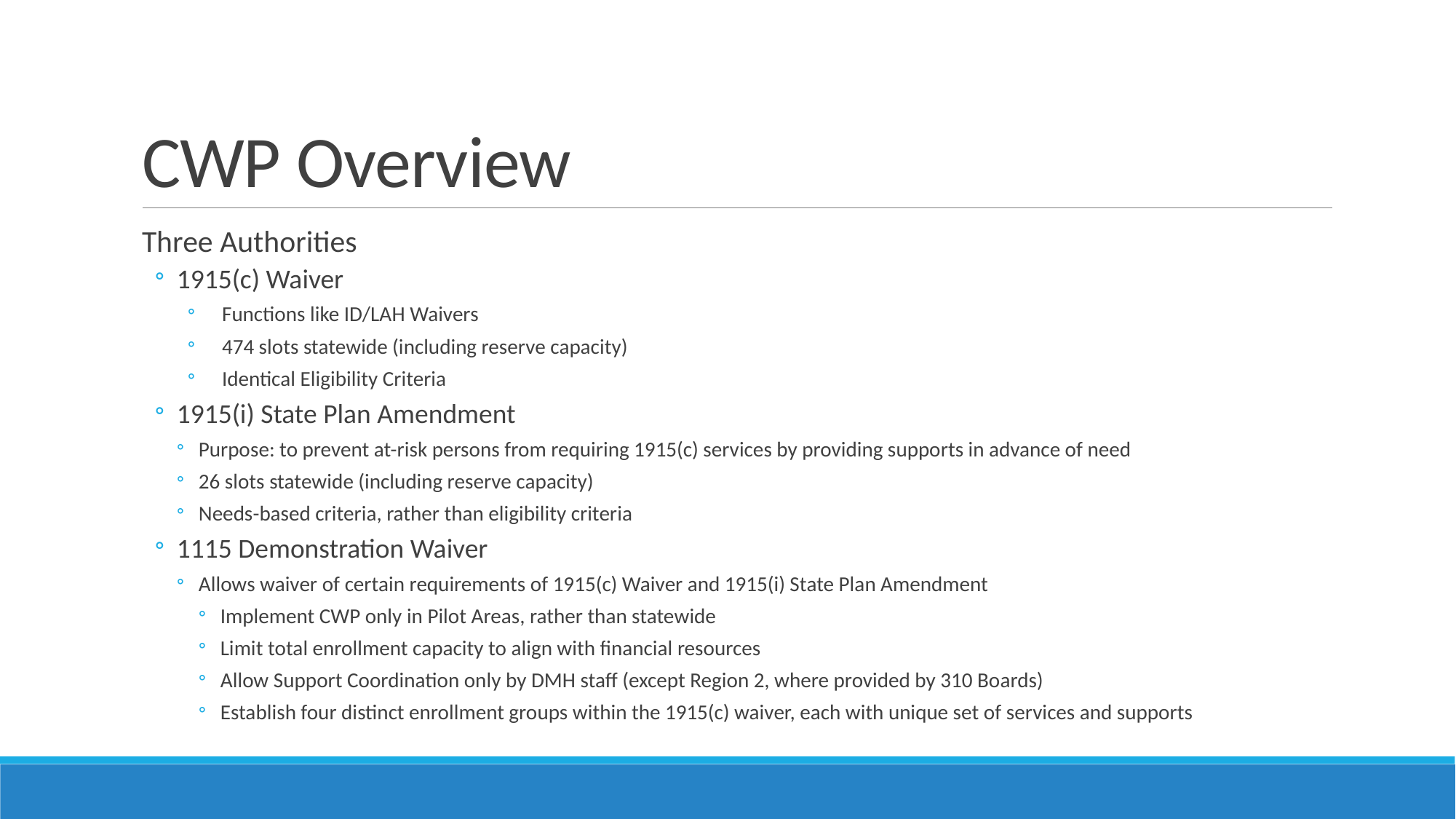

# CWP Overview
Three Authorities
1915(c) Waiver
Functions like ID/LAH Waivers
474 slots statewide (including reserve capacity)
Identical Eligibility Criteria
1915(i) State Plan Amendment
Purpose: to prevent at-risk persons from requiring 1915(c) services by providing supports in advance of need
26 slots statewide (including reserve capacity)
Needs-based criteria, rather than eligibility criteria
1115 Demonstration Waiver
Allows waiver of certain requirements of 1915(c) Waiver and 1915(i) State Plan Amendment
Implement CWP only in Pilot Areas, rather than statewide
Limit total enrollment capacity to align with financial resources
Allow Support Coordination only by DMH staff (except Region 2, where provided by 310 Boards)
Establish four distinct enrollment groups within the 1915(c) waiver, each with unique set of services and supports